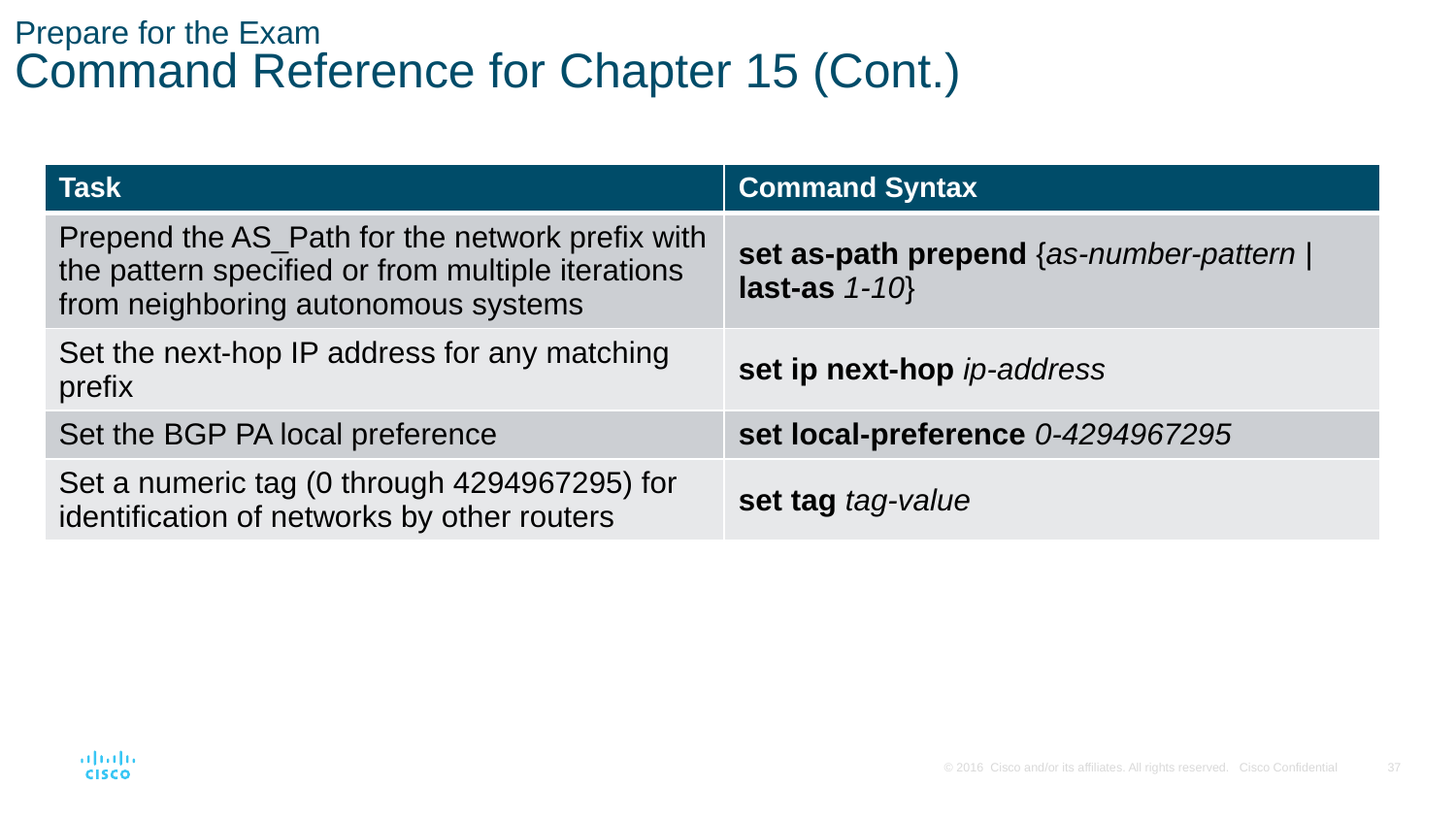

# Prepare for the Exam Command Reference for Chapter 15 (Cont.)
| Task | Command Syntax |
| --- | --- |
| Prepend the AS\_Path for the network prefix with the pattern specified or from multiple iterations from neighboring autonomous systems | set as-path prepend {as-number-pattern | last-as 1-10} |
| Set the next-hop IP address for any matching prefix | set ip next-hop ip-address |
| Set the BGP PA local preference | set local-preference 0-4294967295 |
| Set a numeric tag (0 through 4294967295) for identification of networks by other routers | set tag tag-value |